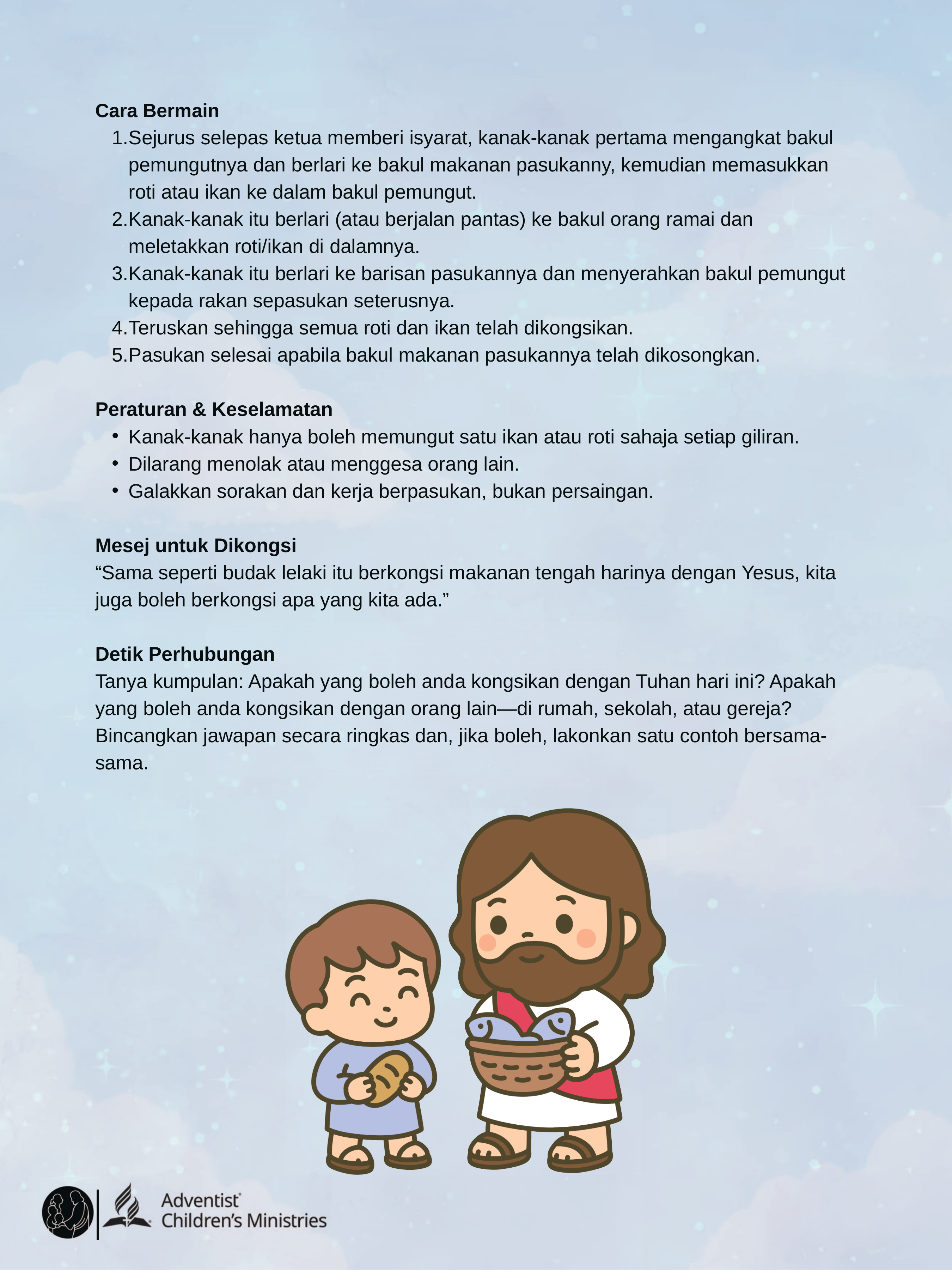

Cara Bermain
Sejurus selepas ketua memberi isyarat, kanak-kanak pertama mengangkat bakul pemungutnya dan berlari ke bakul makanan pasukanny, kemudian memasukkan roti atau ikan ke dalam bakul pemungut.
Kanak-kanak itu berlari (atau berjalan pantas) ke bakul orang ramai dan meletakkan roti/ikan di dalamnya.
Kanak-kanak itu berlari ke barisan pasukannya dan menyerahkan bakul pemungut kepada rakan sepasukan seterusnya.
Teruskan sehingga semua roti dan ikan telah dikongsikan.
Pasukan selesai apabila bakul makanan pasukannya telah dikosongkan.

Peraturan & Keselamatan
Kanak-kanak hanya boleh memungut satu ikan atau roti sahaja setiap giliran.
Dilarang menolak atau menggesa orang lain.
Galakkan sorakan dan kerja berpasukan, bukan persaingan.

Mesej untuk Dikongsi
“Sama seperti budak lelaki itu berkongsi makanan tengah harinya dengan Yesus, kita juga boleh berkongsi apa yang kita ada.”

Detik Perhubungan
Tanya kumpulan: Apakah yang boleh anda kongsikan dengan Tuhan hari ini? Apakah yang boleh anda kongsikan dengan orang lain—di rumah, sekolah, atau gereja?
Bincangkan jawapan secara ringkas dan, jika boleh, lakonkan satu contoh bersama-sama.